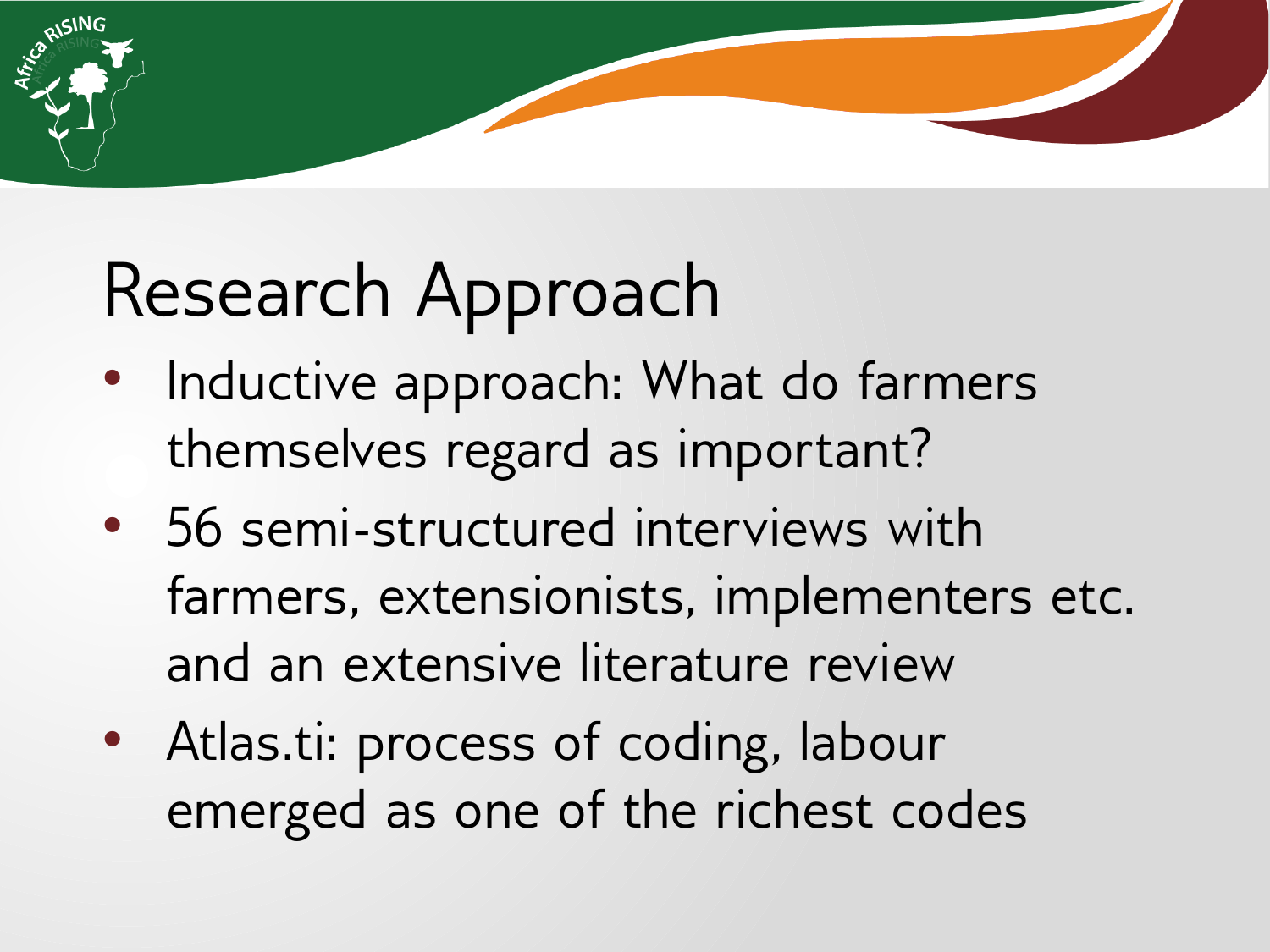

Research Approach
Inductive approach: What do farmers themselves regard as important?
56 semi-structured interviews with farmers, extensionists, implementers etc. and an extensive literature review
Atlas.ti: process of coding, labour emerged as one of the richest codes